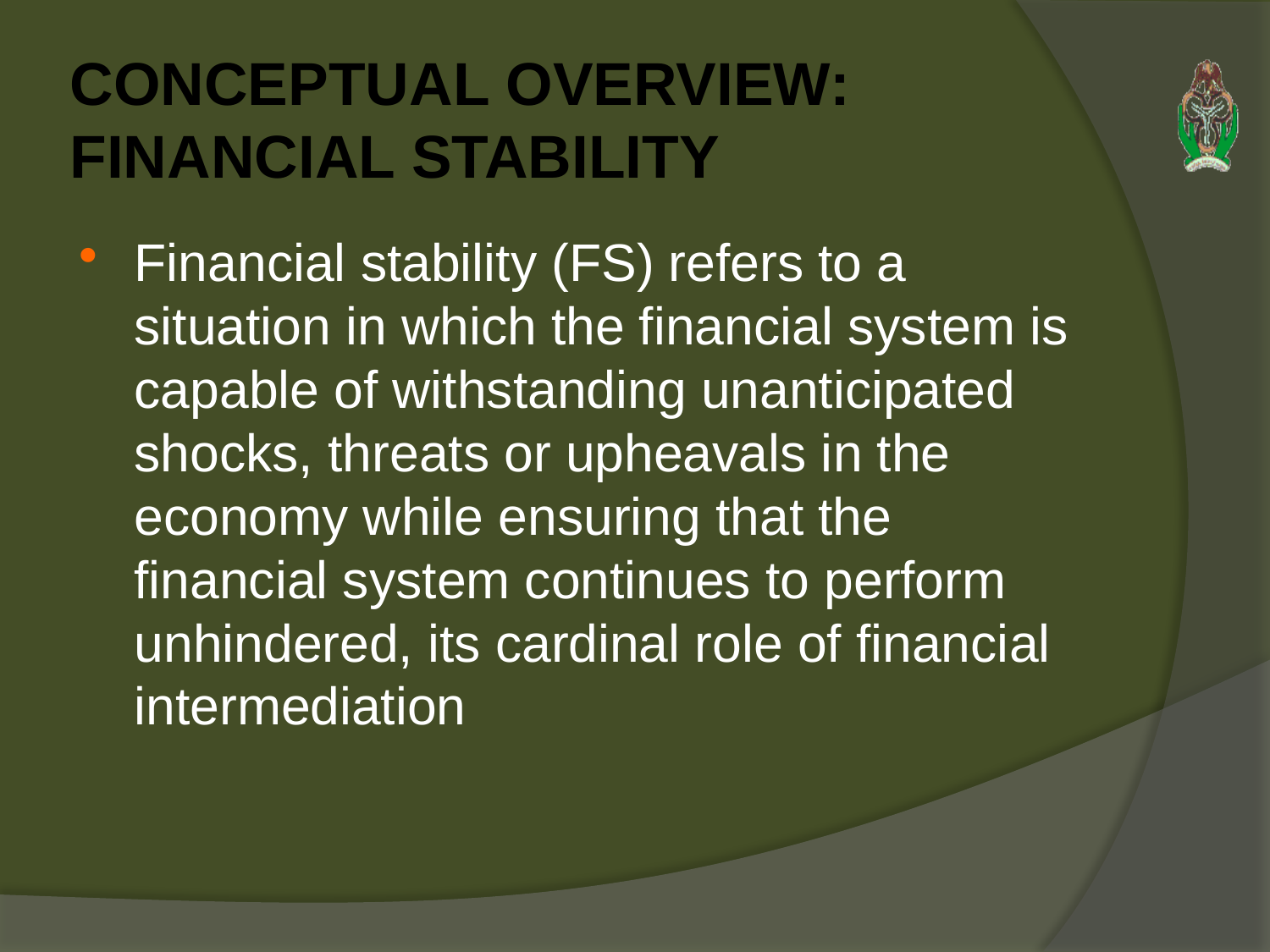

# CONCEPTUAL OVERVIEW: FINANCIAL STABILITY
Financial stability (FS) refers to a situation in which the financial system is capable of withstanding unanticipated shocks, threats or upheavals in the economy while ensuring that the financial system continues to perform unhindered, its cardinal role of financial intermediation